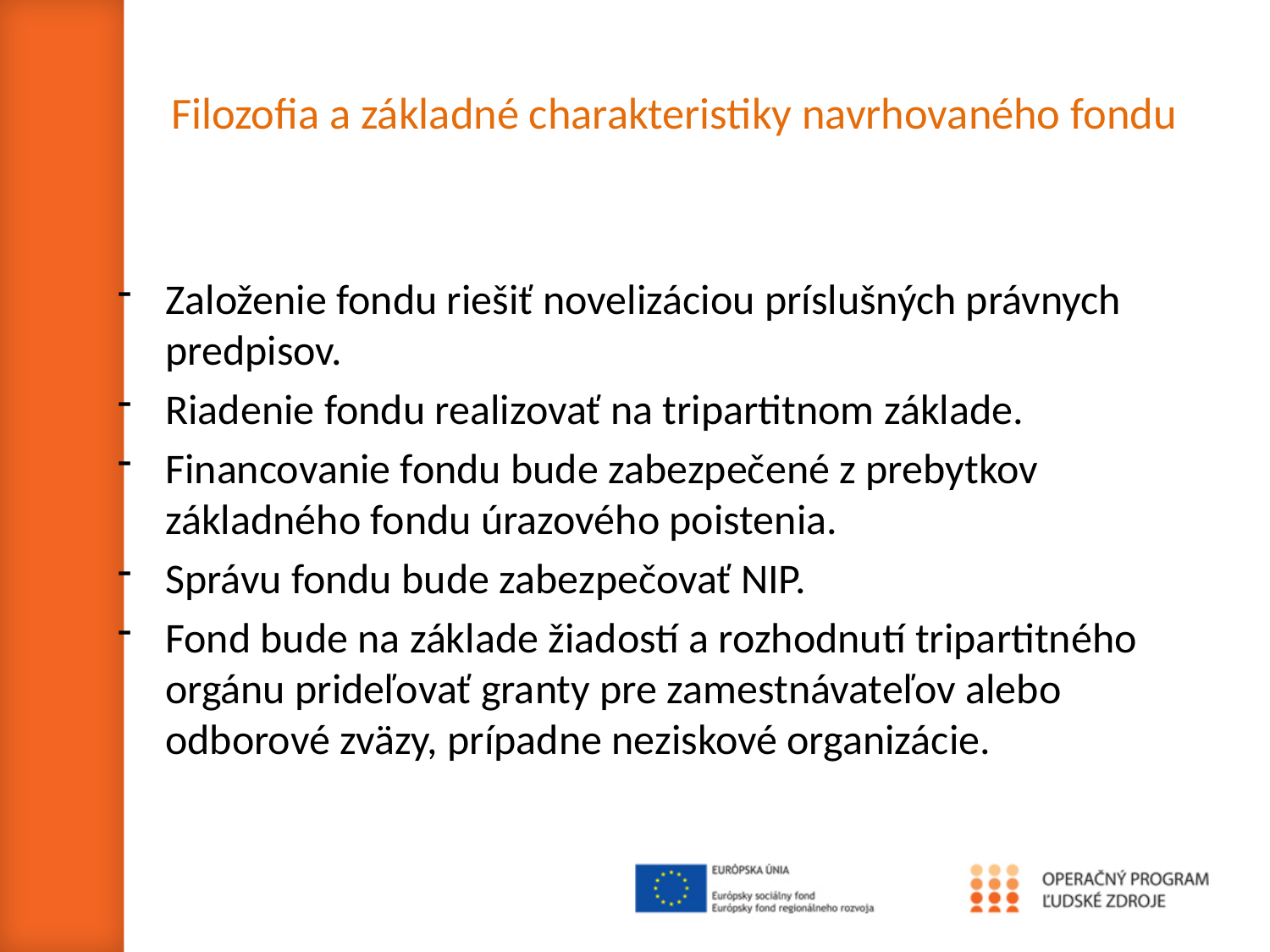

# Filozofia a základné charakteristiky navrhovaného fondu

Založenie fondu riešiť novelizáciou príslušných právnych predpisov.
Riadenie fondu realizovať na tripartitnom základe.
Financovanie fondu bude zabezpečené z prebytkov základného fondu úrazového poistenia.
Správu fondu bude zabezpečovať NIP.
Fond bude na základe žiadostí a rozhodnutí tripartitného orgánu prideľovať granty pre zamestnávateľov alebo odborové zväzy, prípadne neziskové organizácie.